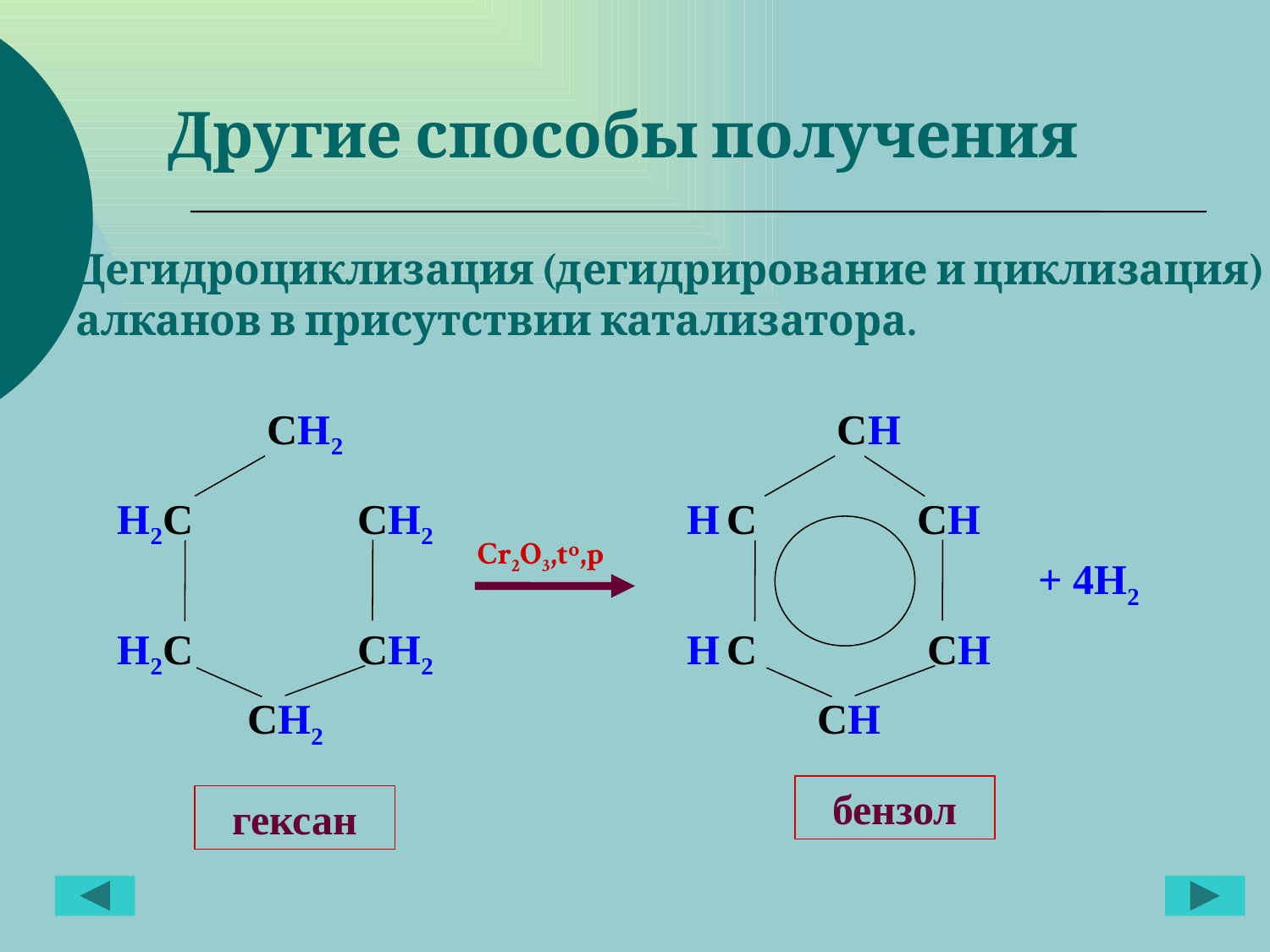

Другие способы получения
Дегидроциклизация (дегидрирование и циклизация)
алканов в присутствии катализатора.
СH2
СH

H2С
СH2
H С
СH

Cr2O3,tº,p

+ 4Н2

H2С
СH2
H С
СH

СH2
СH
бензол
гексан